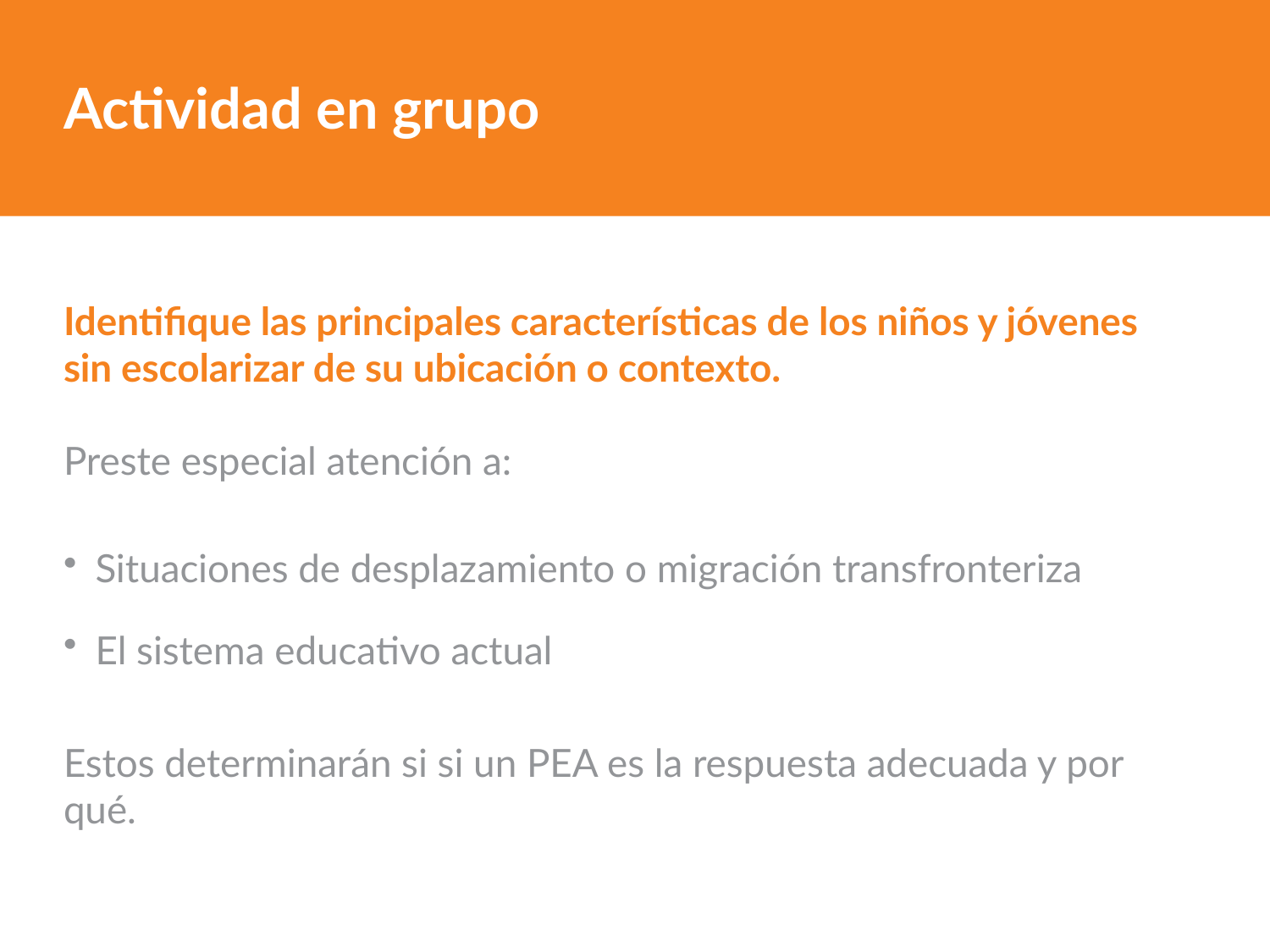

# Actividad en grupo
Identifique las principales características de los niños y jóvenes sin escolarizar de su ubicación o contexto.

Preste especial atención a:

Situaciones de desplazamiento o migración transfronteriza
El sistema educativo actual

Estos determinarán si si un PEA es la respuesta adecuada y por qué.